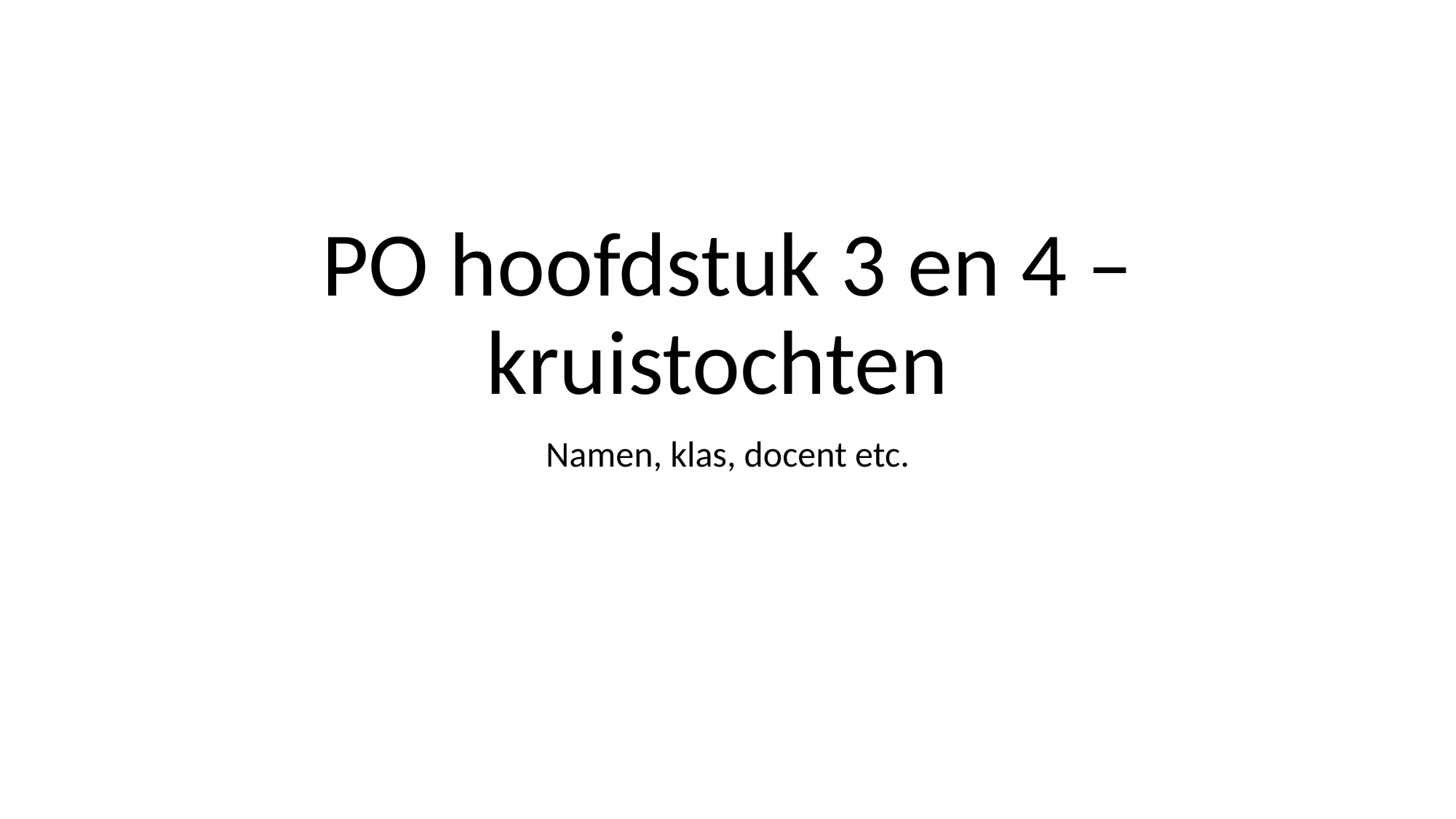

# PO hoofdstuk 3 en 4 – kruistochten
Namen, klas, docent etc.